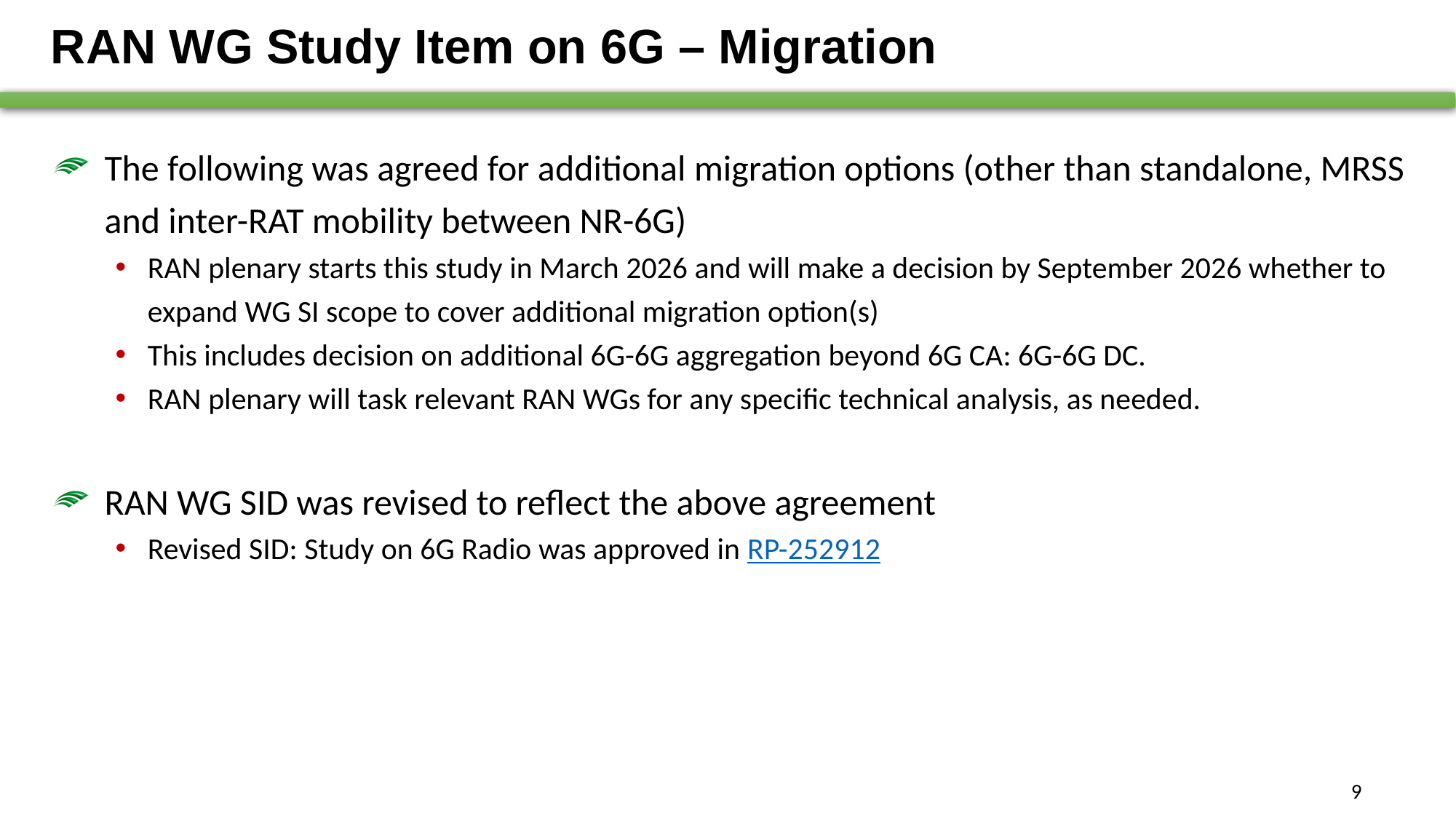

# RAN WG Study Item on 6G – Migration
The following was agreed for additional migration options (other than standalone, MRSS and inter-RAT mobility between NR-6G)
RAN plenary starts this study in March 2026 and will make a decision by September 2026 whether to expand WG SI scope to cover additional migration option(s)
This includes decision on additional 6G-6G aggregation beyond 6G CA: 6G-6G DC.
RAN plenary will task relevant RAN WGs for any specific technical analysis, as needed.

RAN WG SID was revised to reflect the above agreement
Revised SID: Study on 6G Radio was approved in RP-252912